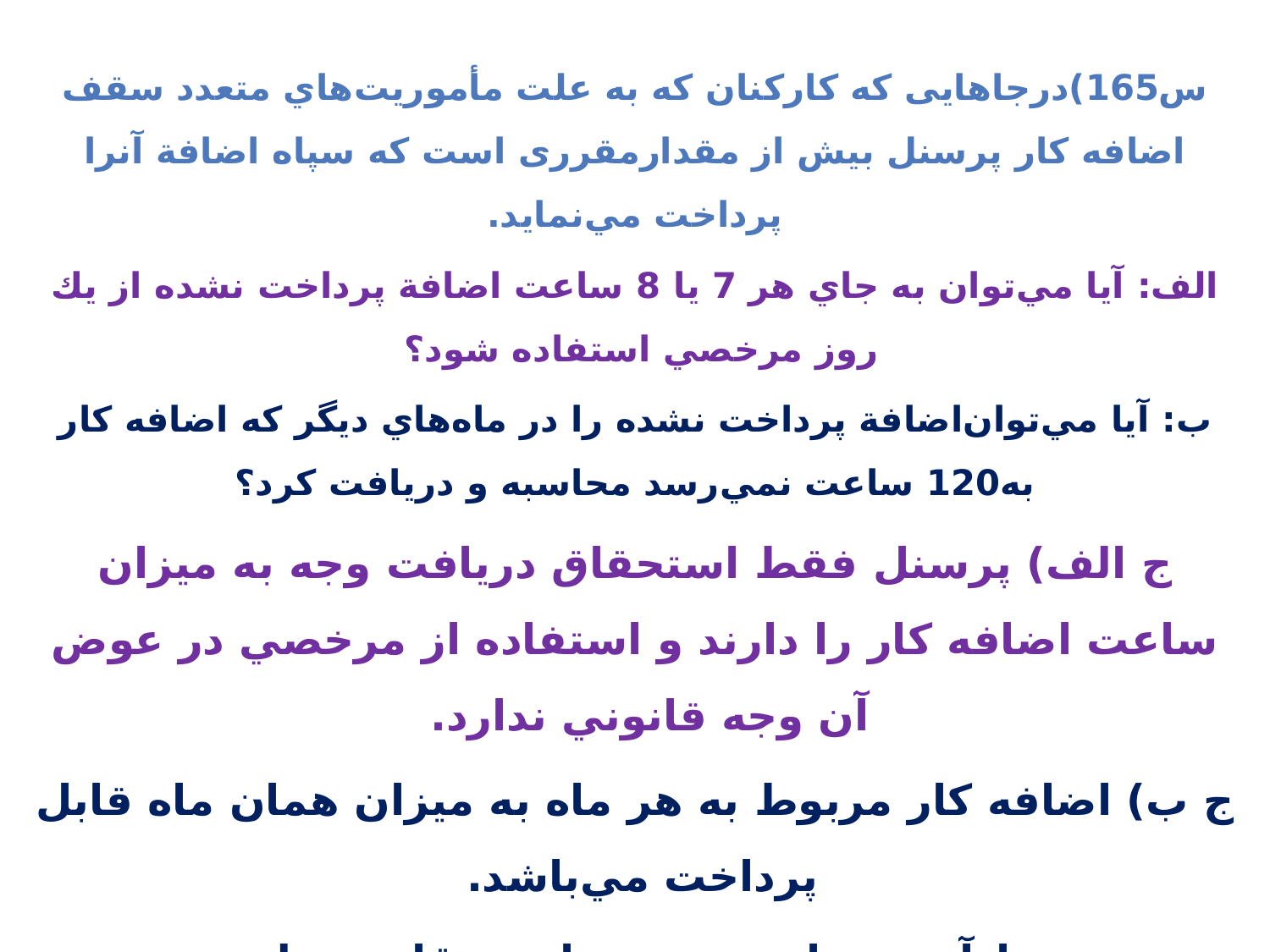

س165)درجاهایی که کارکنان که به علت مأموريت‌هاي متعدد سقف اضافه كار پرسنل بيش از مقدارمقرری است که سپاه اضافة آنرا پرداخت مي‌نمايد.
الف: آيا مي‌توان به جاي هر 7 يا 8 ساعت اضافة پرداخت نشده از يك روز مرخصي استفاده شود؟
ب: آيا مي‌توان‌اضافة پرداخت نشده را در ماه‌هاي ديگر كه اضافه كار به120 ساعت نمي‌رسد محاسبه و دريافت كرد؟
ج الف) پرسنل فقط استحقاق دريافت وجه به ميزان ساعت اضافه كار را دارند و استفاده از مرخصي در عوض آن وجه قانوني ندارد.
ج ب) اضافه كار مربوط به هر ماه به ميزان همان ماه قابل پرداخت مي‌باشد.
يادآوري: با توجه به عنايت مقام معظم رهبري‌(مدظله‌العالي) مبني بر ضرورت رسيدگي بيشتر پاسداران به امور خانواده و تربيت فرزندان، واگذاري مأموريت و يا كار بيش از حد مصوب خلاف مصالح برادران خواهد بود.